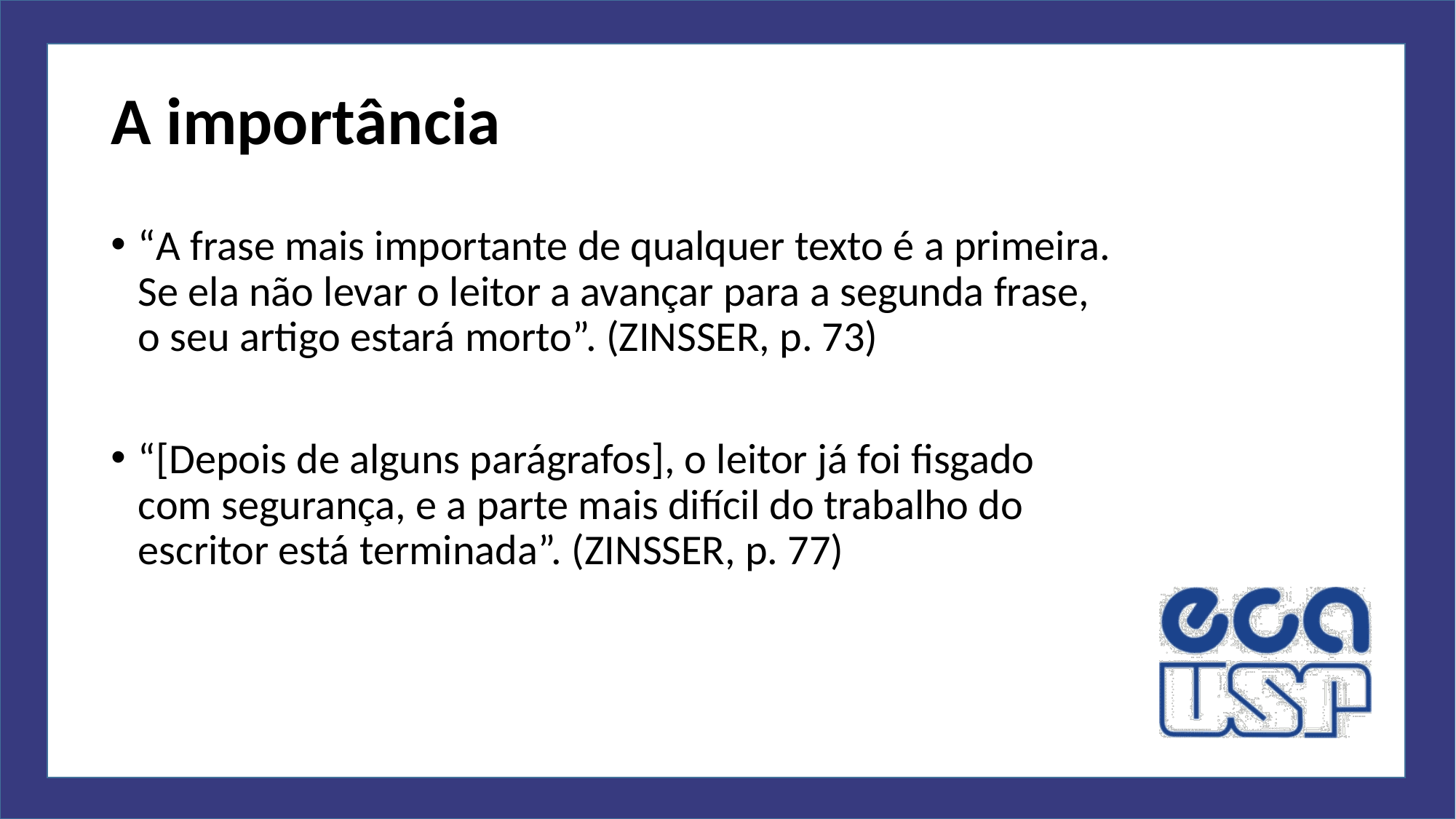

# A importância
“A frase mais importante de qualquer texto é a primeira. Se ela não levar o leitor a avançar para a segunda frase, o seu artigo estará morto”. (ZINSSER, p. 73)

“[Depois de alguns parágrafos], o leitor já foi fisgado com segurança, e a parte mais difícil do trabalho do escritor está terminada”. (ZINSSER, p. 77)